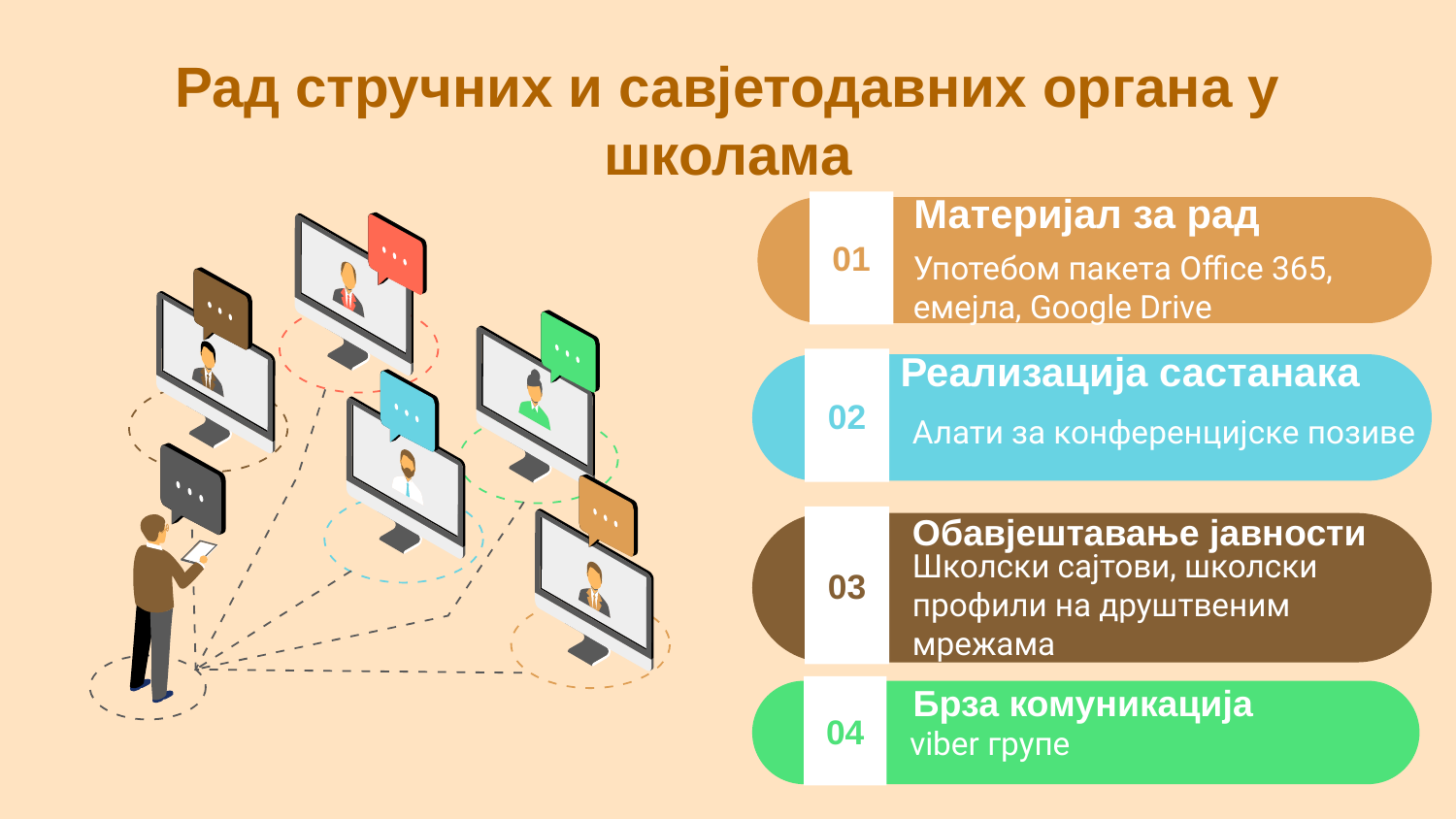

# Рад стручних и савјетодавних органа у школама
Материјал за рад
Употебом пакета Office 365, емејла, Google Drive
01

02
Реализација састанака
Алати за конференцијске позиве

03
Обавјештавање јавности
Школски сајтови, школски профили на друштвеним мрежама

04

Брза комуникација
viber групе